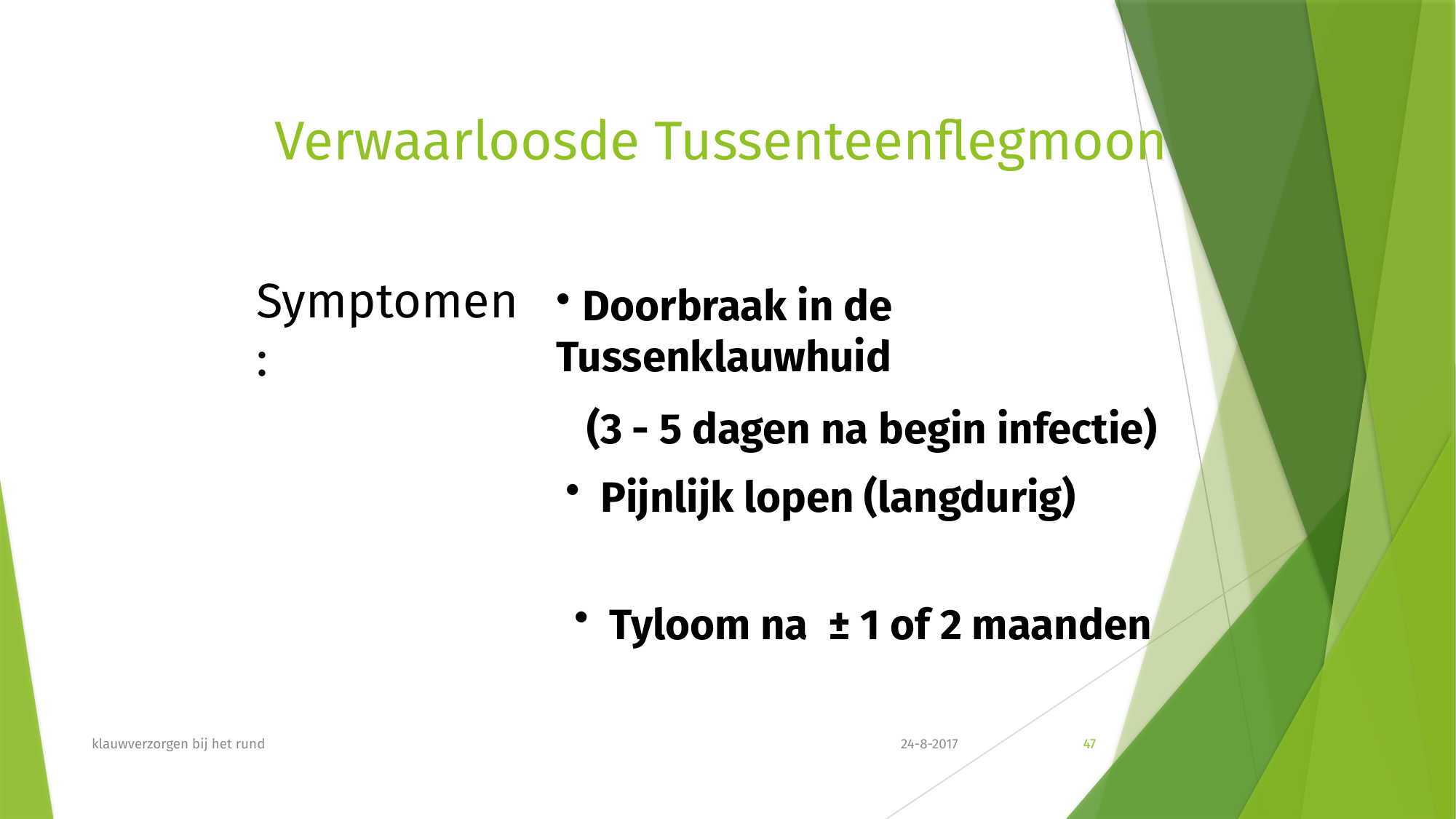

# Verwaarloosde Tussenteenflegmoon
Symptomen:
 Doorbraak in de Tussenklauwhuid
   (3 - 5 dagen na begin infectie)
  Pijnlijk lopen (langdurig)
  Tyloom na  ± 1 of 2 maanden
klauwverzorgen bij het rund
24-8-2017
47